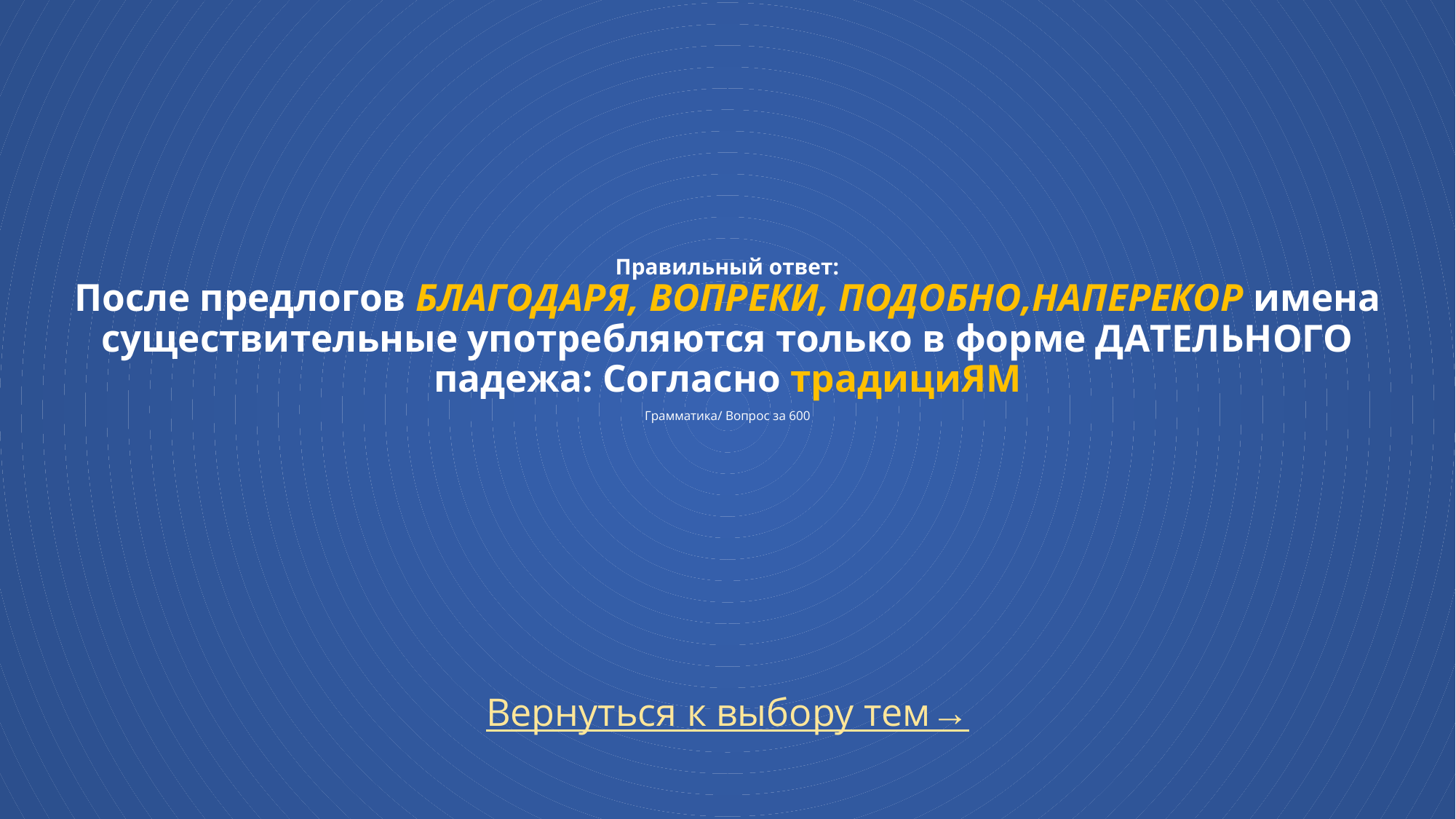

# Правильный ответ: После предлогов БЛАГОДАРЯ, ВОПРЕКИ, ПОДОБНО,НАПЕРЕКОР имена существительные употребляются только в форме ДАТЕЛЬНОГО падежа: Согласно традициЯМ Грамматика/ Вопрос за 600
Вернуться к выбору тем→